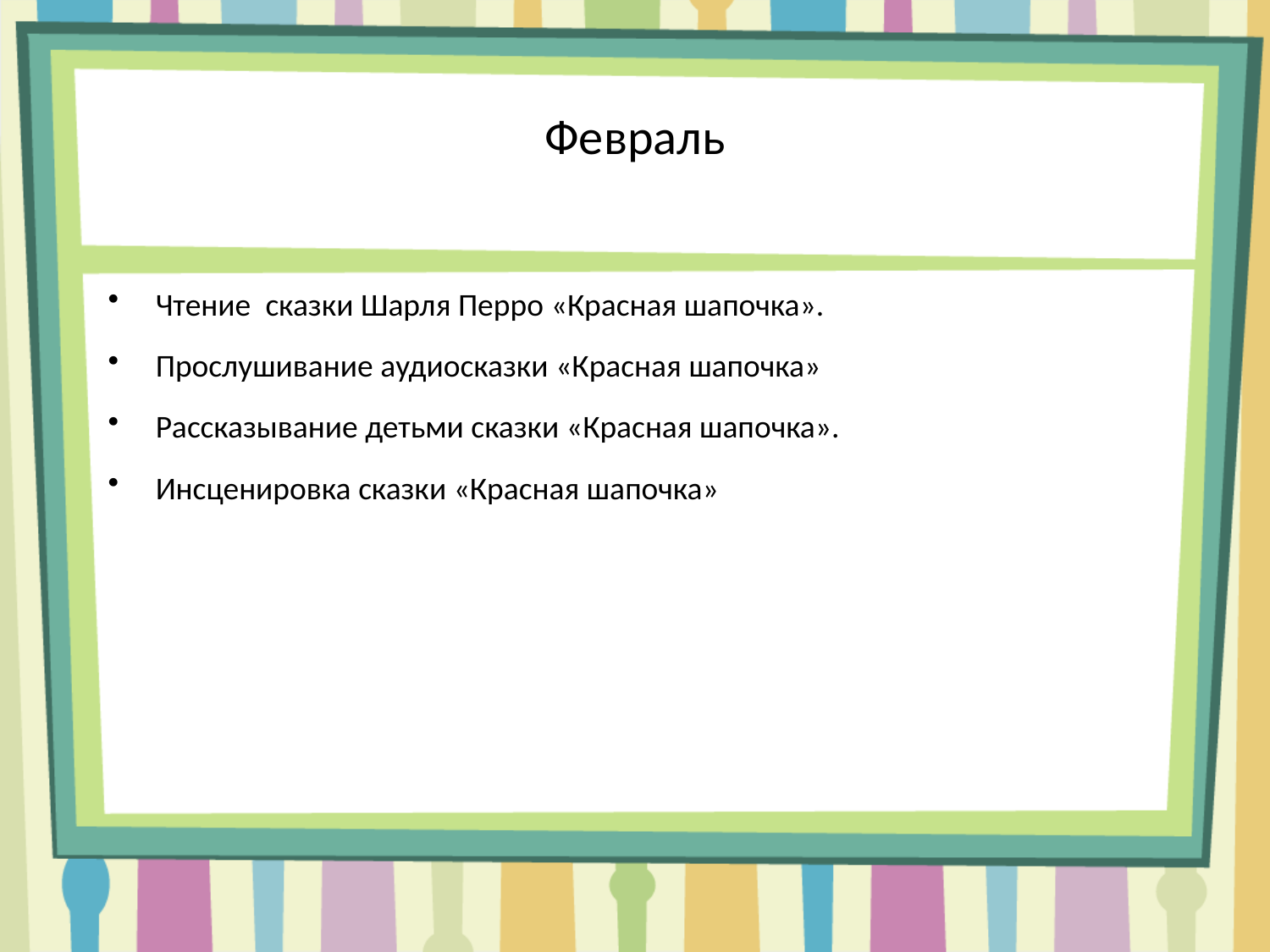

# Февраль
Чтение  сказки Шарля Перро «Красная шапочка».
Прослушивание аудиосказки «Красная шапочка»
Рассказывание детьми сказки «Красная шапочка».
Инсценировка сказки «Красная шапочка»